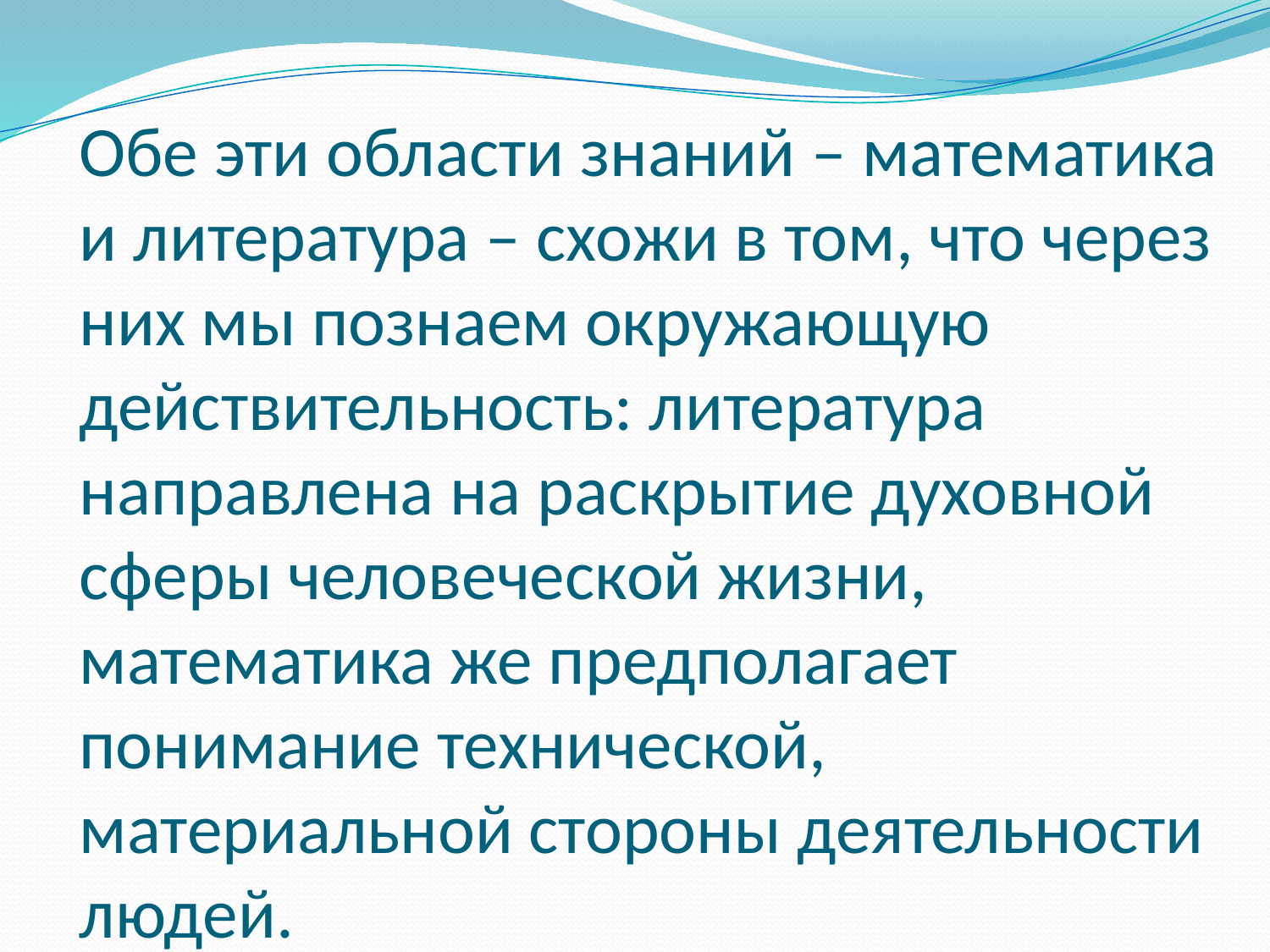

# Обе эти области знаний – математика и литература – схожи в том, что через них мы познаем окружающую действительность: литература направлена на раскрытие духовной сферы человеческой жизни, математика же предполагает понимание технической, материальной стороны деятельности людей.